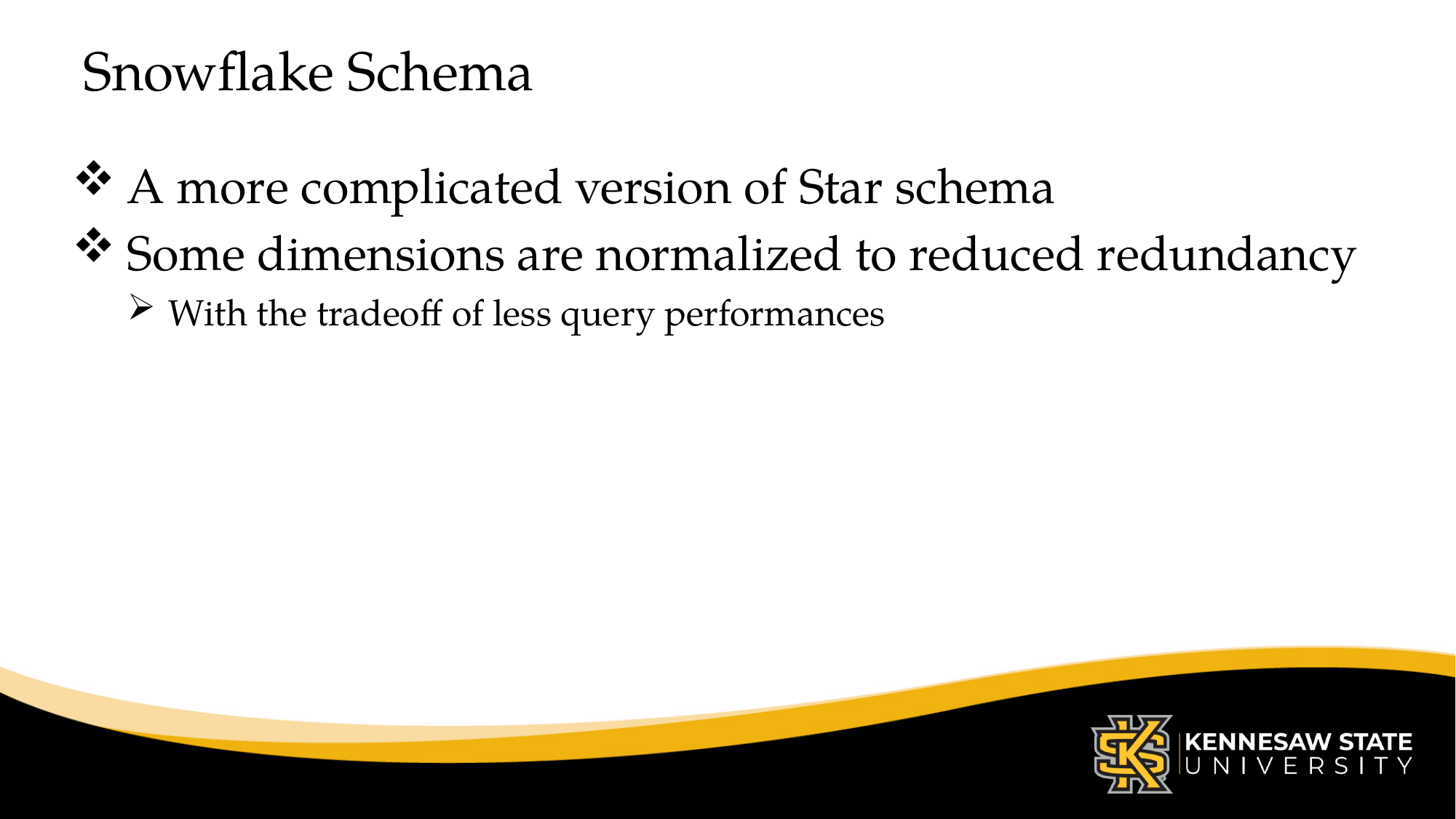

# Snowflake Schema
A more complicated version of Star schema
Some dimensions are normalized to reduced redundancy
With the tradeoff of less query performances